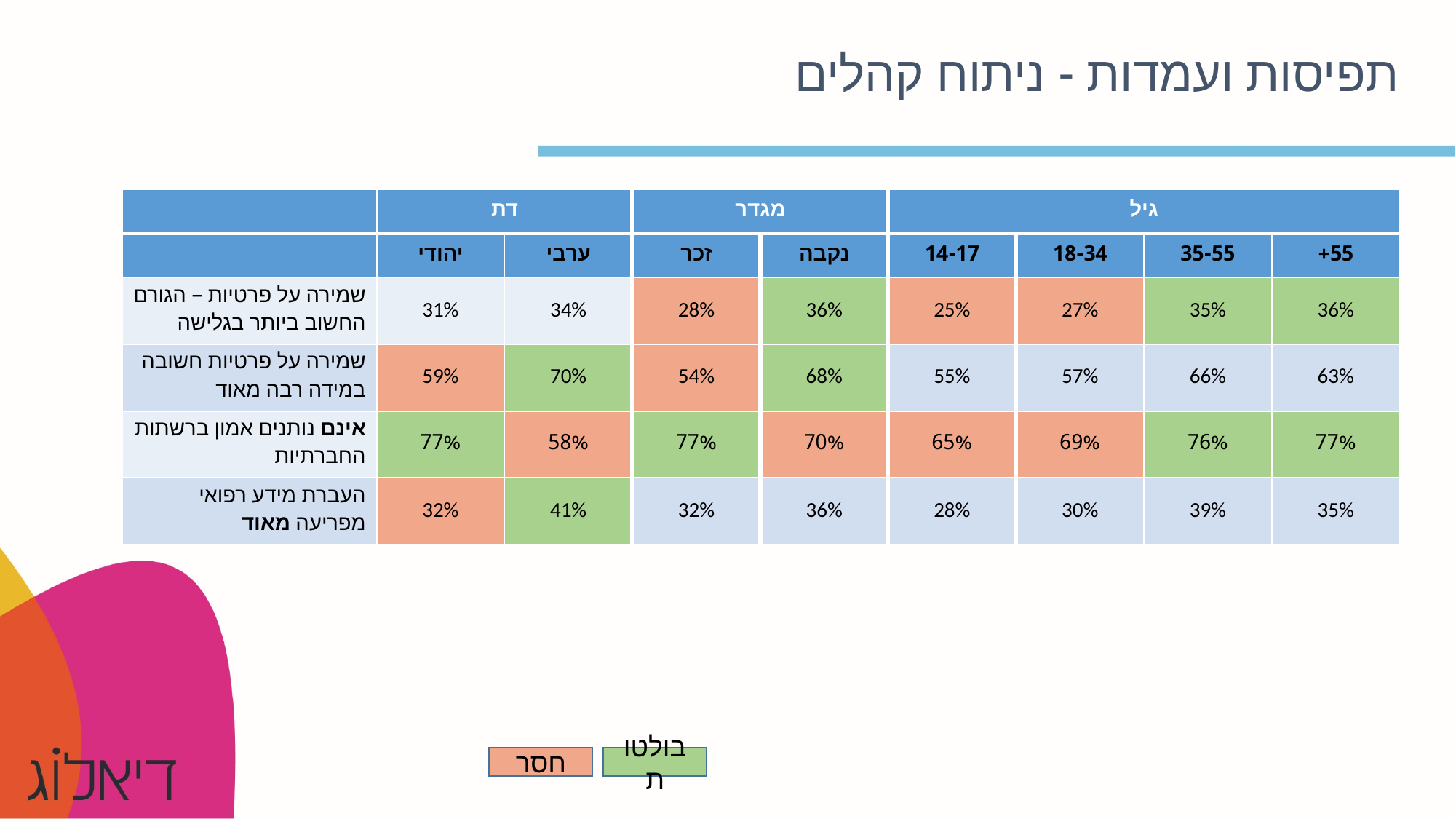

# תפיסות ועמדות - ניתוח קהלים
|  | דת |  | מגדר |  | גיל |  |  |  |
| --- | --- | --- | --- | --- | --- | --- | --- | --- |
|  | יהודי | ערבי | זכר | נקבה | 14-17 | 18-34 | 35-55 | 55+ |
| שמירה על פרטיות – הגורם החשוב ביותר בגלישה | 31% | 34% | 28% | 36% | 25% | 27% | 35% | 36% |
| שמירה על פרטיות חשובה במידה רבה מאוד | 59% | 70% | 54% | 68% | 55% | 57% | 66% | 63% |
| אינם נותנים אמון ברשתות החברתיות | 77% | 58% | 77% | 70% | 65% | 69% | 76% | 77% |
| העברת מידע רפואי מפריעה מאוד | 32% | 41% | 32% | 36% | 28% | 30% | 39% | 35% |
חסר
בולטות